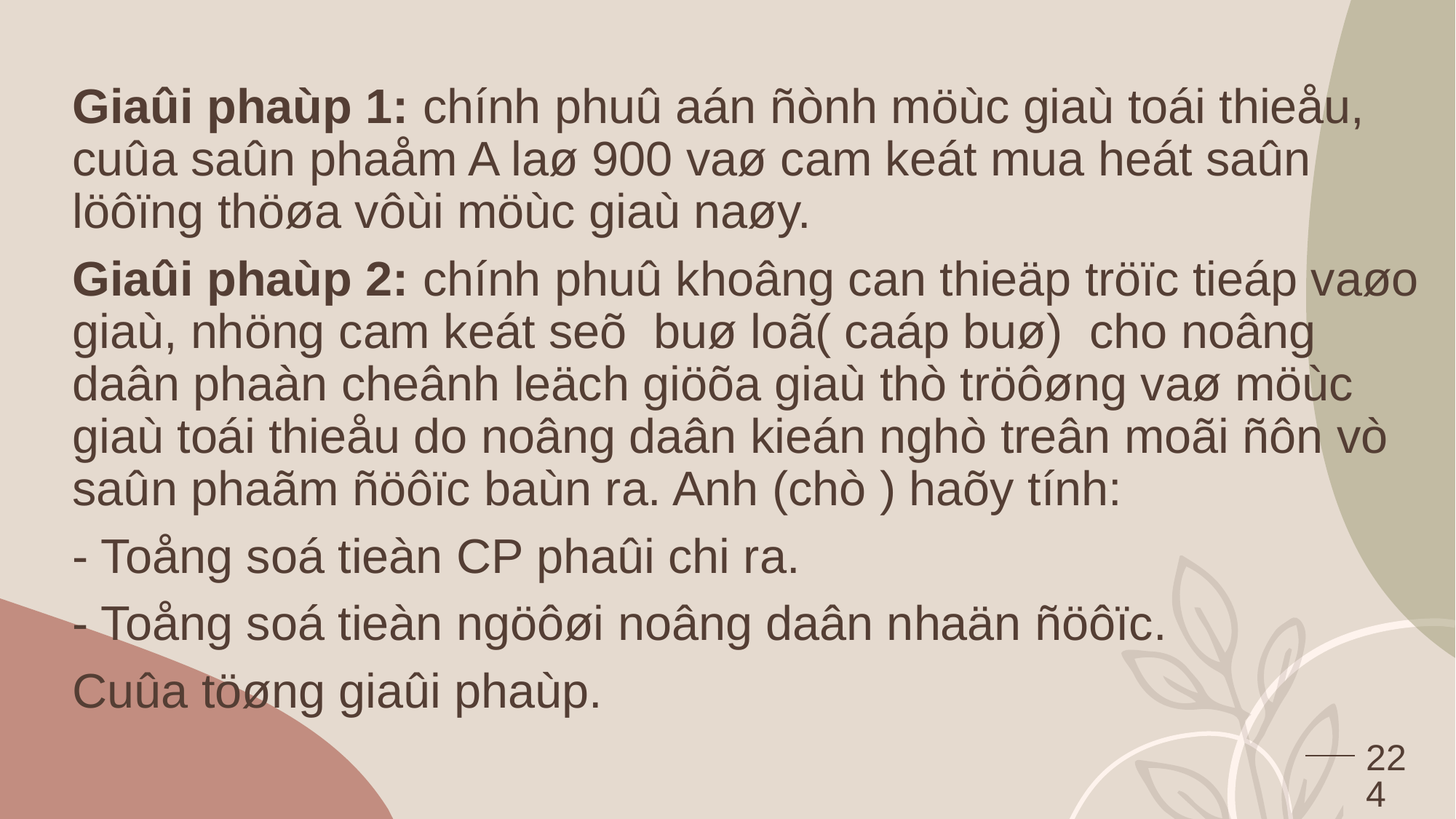

Giaûi phaùp 1: chính phuû aán ñònh möùc giaù toái thieåu, cuûa saûn phaåm A laø 900 vaø cam keát mua heát saûn löôïng thöøa vôùi möùc giaù naøy.
Giaûi phaùp 2: chính phuû khoâng can thieäp tröïc tieáp vaøo giaù, nhöng cam keát seõ  buø loã( caáp buø)  cho noâng daân phaàn cheânh leäch giöõa giaù thò tröôøng vaø möùc giaù toái thieåu do noâng daân kieán nghò treân moãi ñôn vò saûn phaãm ñöôïc baùn ra. Anh (chò ) haõy tính:
- Toång soá tieàn CP phaûi chi ra.
- Toång soá tieàn ngöôøi noâng daân nhaän ñöôïc.
Cuûa töøng giaûi phaùp.

224